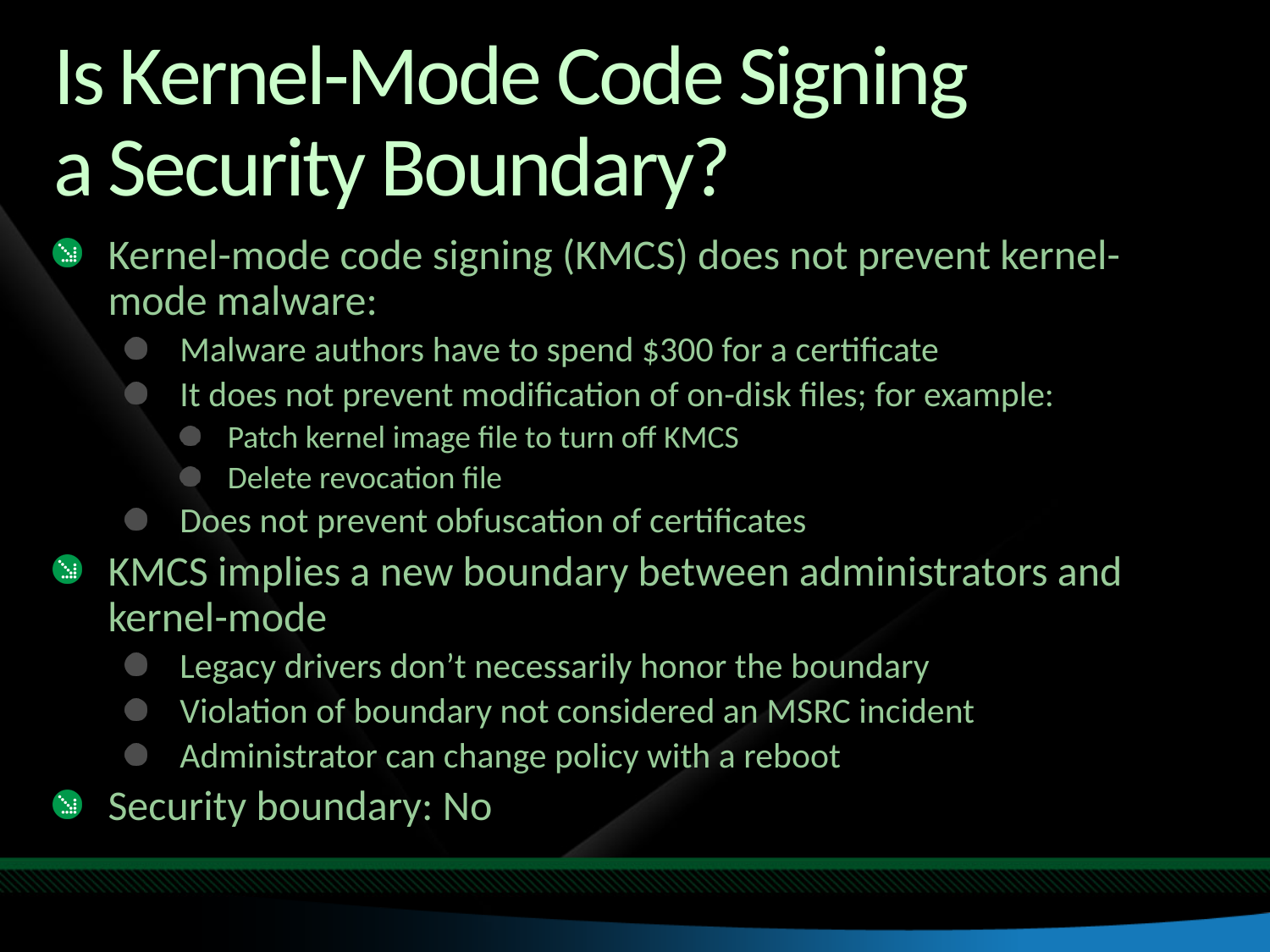

# Is Kernel-Mode Code Signing a Security Boundary?
Kernel-mode code signing (KMCS) does not prevent kernel-mode malware:
Malware authors have to spend $300 for a certificate
It does not prevent modification of on-disk files; for example:
Patch kernel image file to turn off KMCS
Delete revocation file
Does not prevent obfuscation of certificates
KMCS implies a new boundary between administrators and kernel-mode
Legacy drivers don’t necessarily honor the boundary
Violation of boundary not considered an MSRC incident
Administrator can change policy with a reboot
Security boundary: No